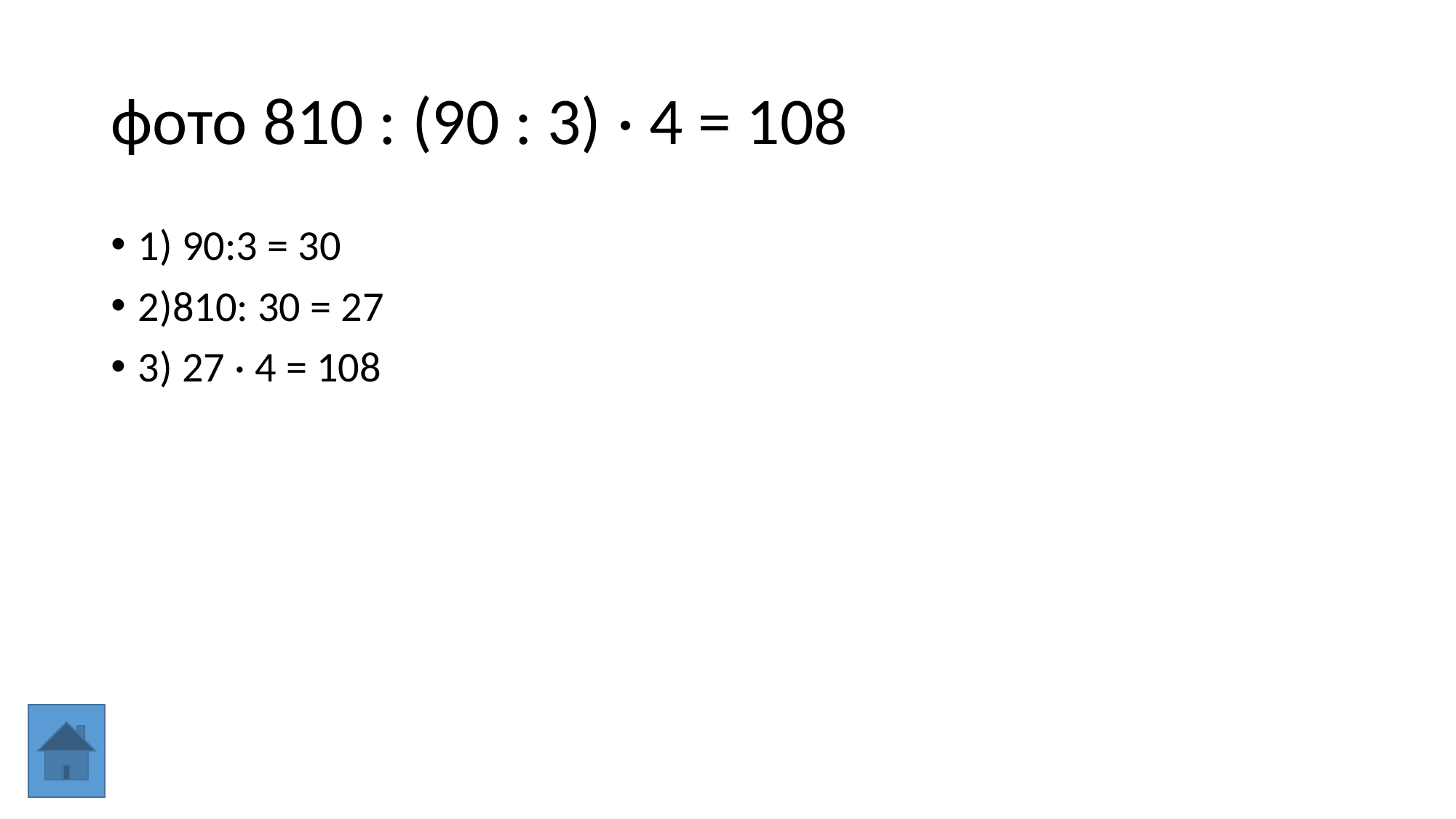

# фото 810 : (90 : 3) · 4 = 108
1) 90:3 = 30
2)810: 30 = 27
3) 27 · 4 = 108